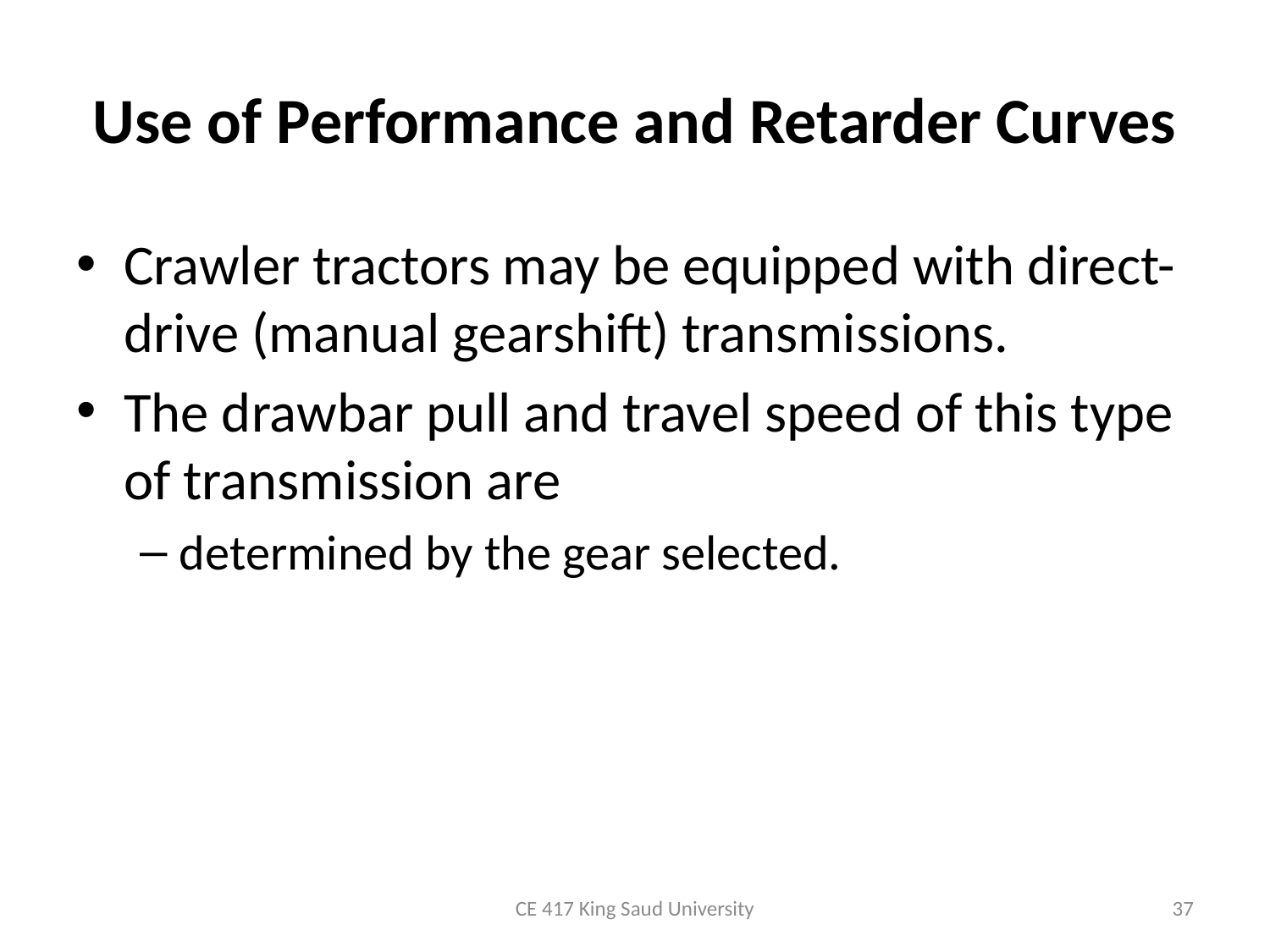

# Use of Performance and Retarder Curves
Crawler tractors may be equipped with direct-drive (manual gearshift) transmissions.
The drawbar pull and travel speed of this type of transmission are
determined by the gear selected.
CE 417 King Saud University
37